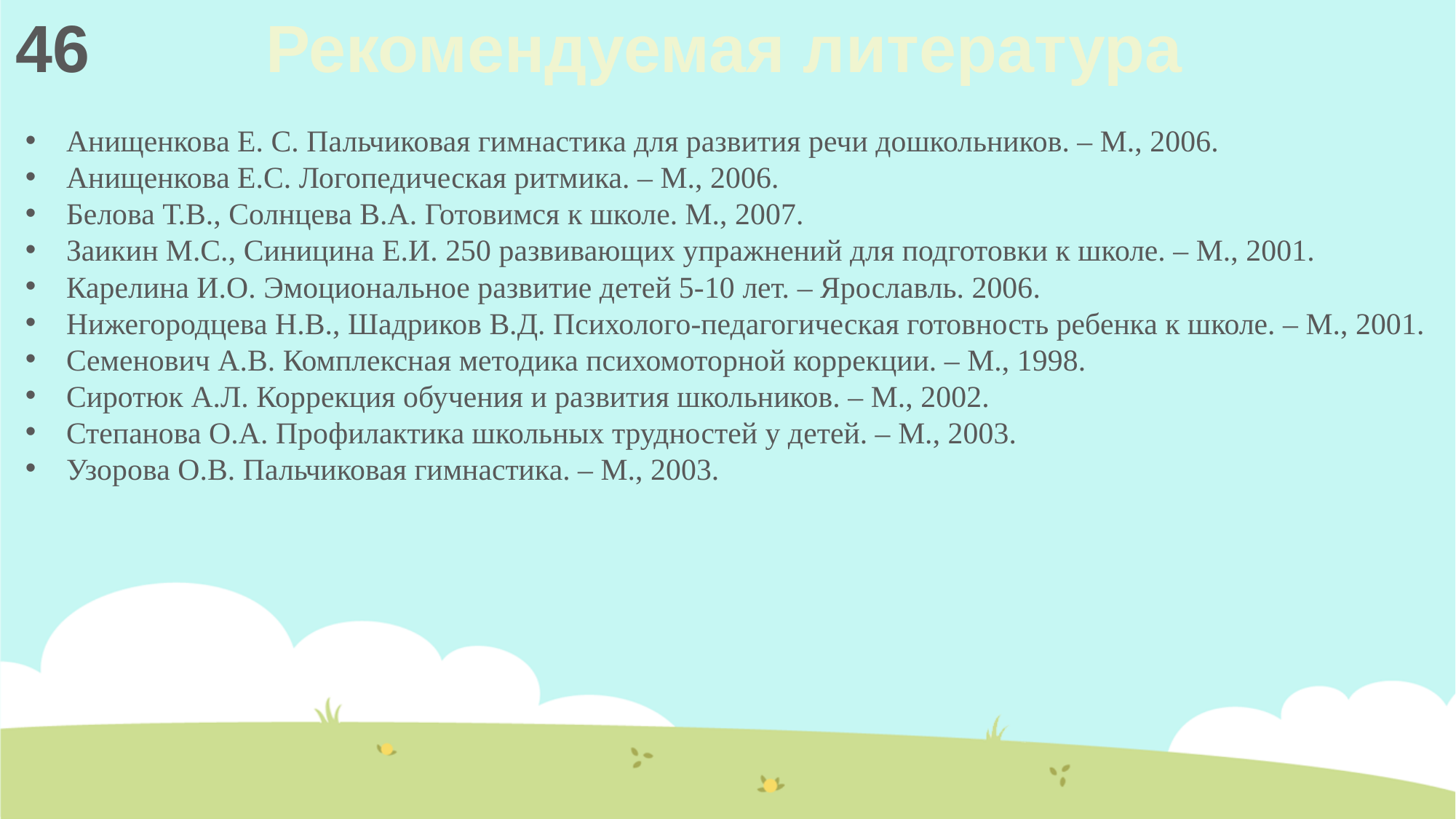

46
Рекомендуемая литература
Анищенкова Е. С. Пальчиковая гимнастика для развития речи дошкольников. – М., 2006.
Анищенкова Е.С. Логопедическая ритмика. – М., 2006.
Белова Т.В., Солнцева В.А. Готовимся к школе. М., 2007.
Заикин М.С., Синицина Е.И. 250 развивающих упражнений для подготовки к школе. – М., 2001.
Карелина И.О. Эмоциональное развитие детей 5-10 лет. – Ярославль. 2006.
Нижегородцева Н.В., Шадриков В.Д. Психолого-педагогическая готовность ребенка к школе. – М., 2001.
Семенович А.В. Комплексная методика психомоторной коррекции. – М., 1998.
Сиротюк А.Л. Коррекция обучения и развития школьников. – М., 2002.
Степанова О.А. Профилактика школьных трудностей у детей. – М., 2003.
Узорова О.В. Пальчиковая гимнастика. – М., 2003.